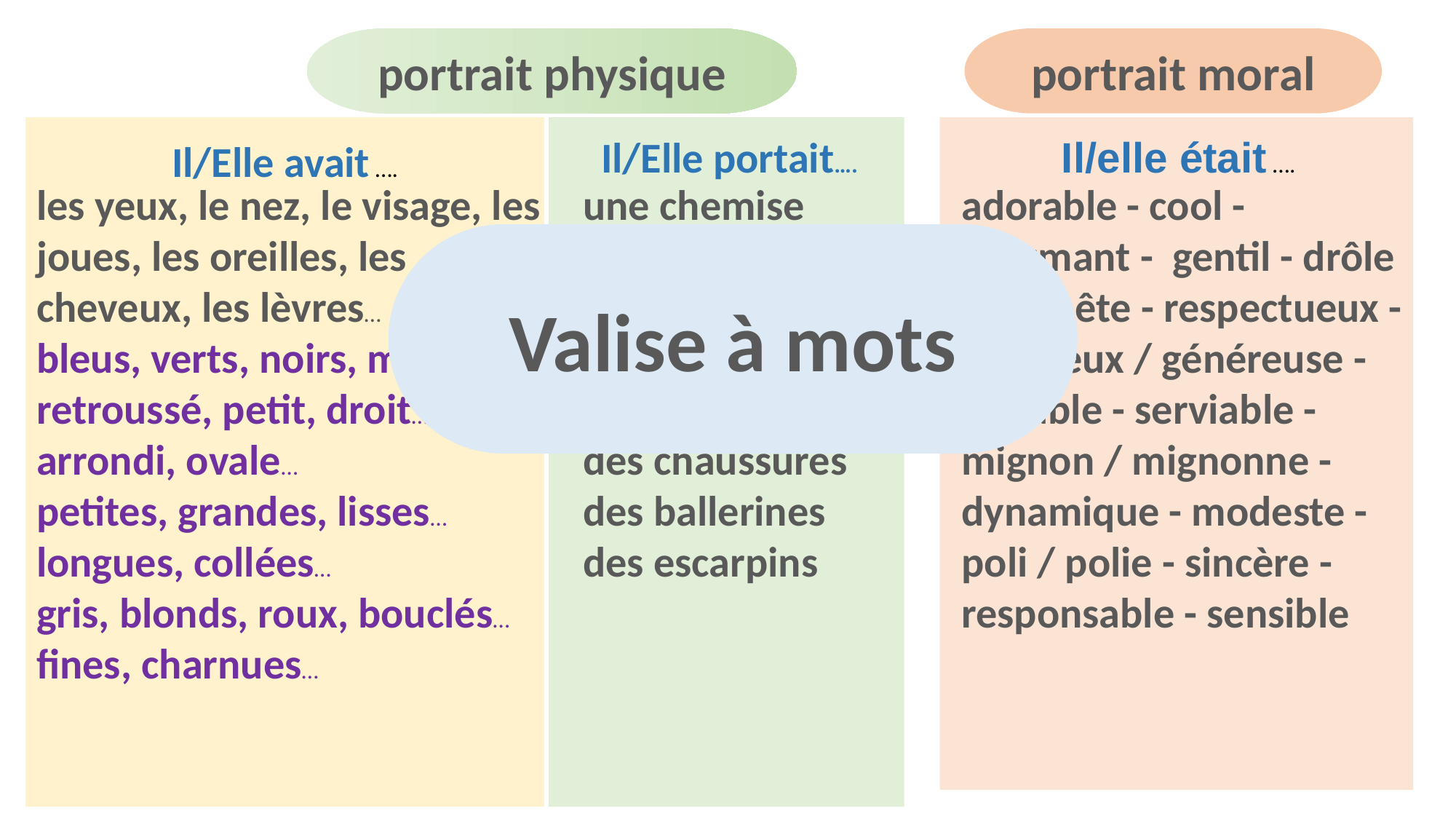

portrait physique
portrait moral
Il/Elle portait….
Il/elle était ….
Il/Elle avait ….

les yeux, le nez, le visage, les joues, les oreilles, les cheveux, les lèvres…
bleus, verts, noirs, marron…
retroussé, petit, droit… arrondi, ovale…
petites, grandes, lisses…
longues, collées…
gris, blonds, roux, bouclés…
fines, charnues…
une chemise
un costume
une robe
une jupe
un jeans
des chaussures
des ballerines
des escarpins
adorable - cool - charmant -  gentil - drôle - honnête - respectueux - généreux / généreuse - aimable - serviable -
mignon / mignonne - dynamique - modeste - poli / polie - sincère -
responsable - sensible
Valise à mots